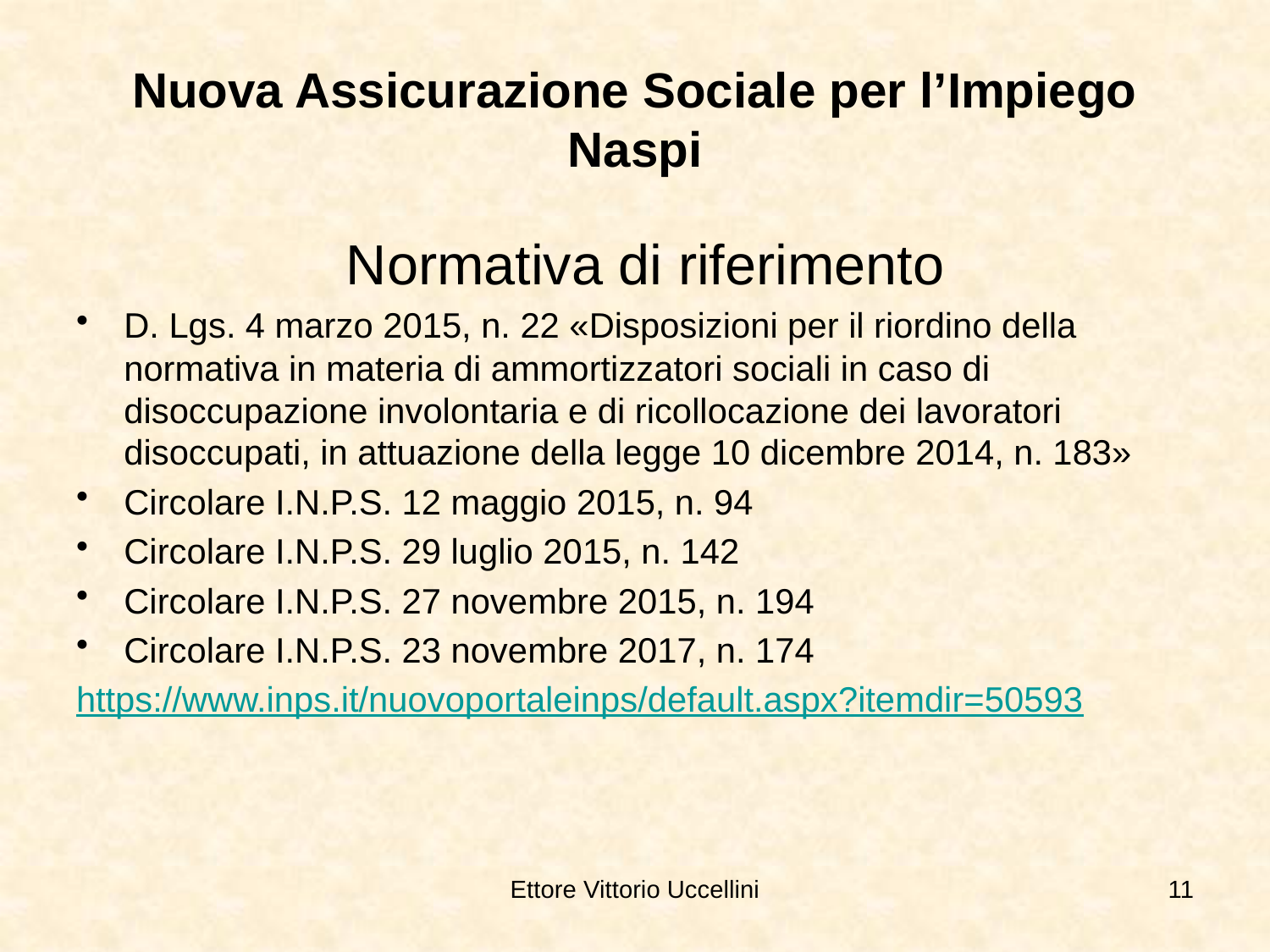

# Nuova Assicurazione Sociale per l’Impiego Naspi
Normativa di riferimento
D. Lgs. 4 marzo 2015, n. 22 «Disposizioni per il riordino della normativa in materia di ammortizzatori sociali in caso di disoccupazione involontaria e di ricollocazione dei lavoratori disoccupati, in attuazione della legge 10 dicembre 2014, n. 183»
Circolare I.N.P.S. 12 maggio 2015, n. 94
Circolare I.N.P.S. 29 luglio 2015, n. 142
Circolare I.N.P.S. 27 novembre 2015, n. 194
Circolare I.N.P.S. 23 novembre 2017, n. 174
https://www.inps.it/nuovoportaleinps/default.aspx?itemdir=50593

Ettore Vittorio Uccellini
11